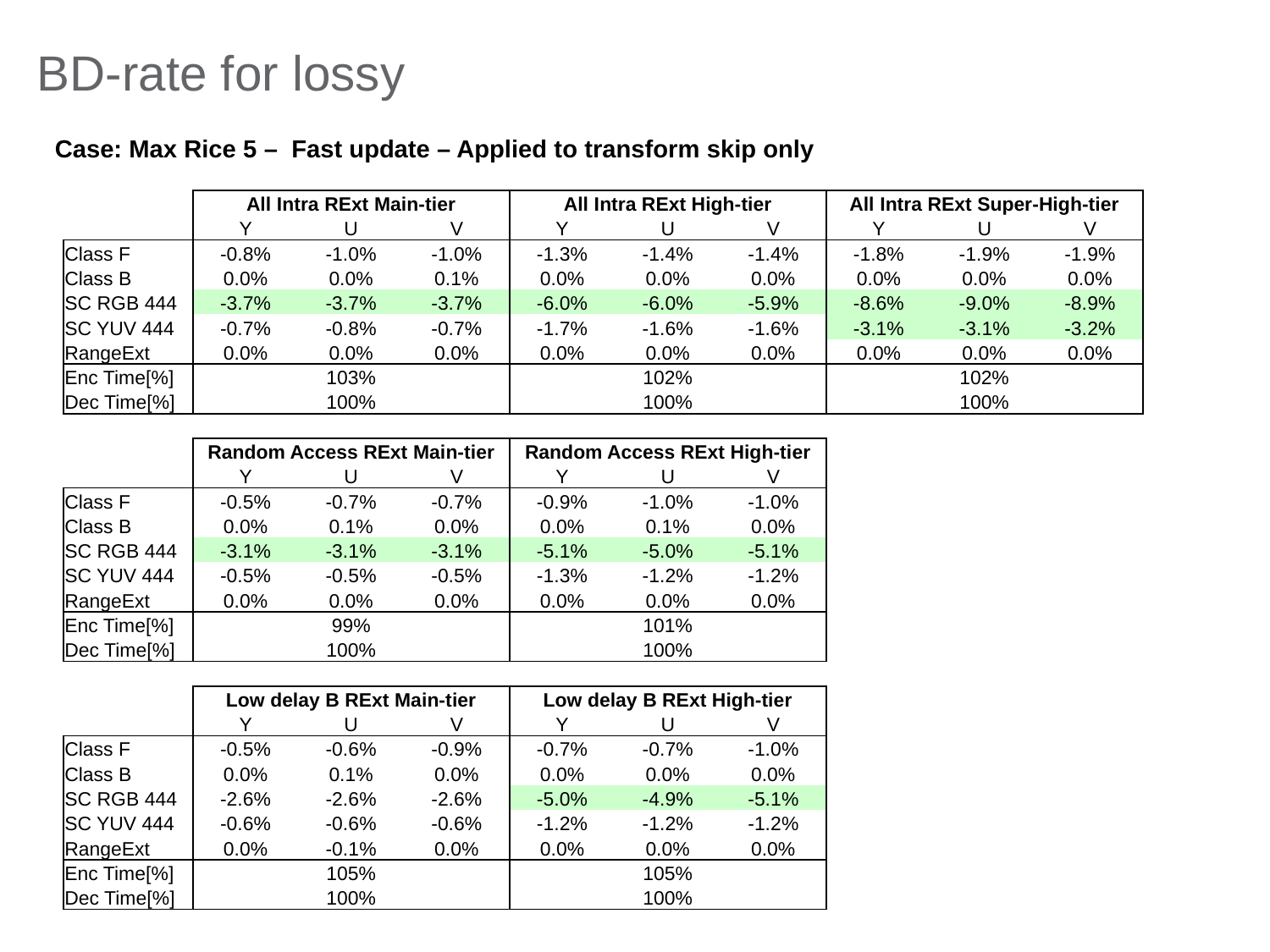

# BD-rate for lossy

Case: Max Rice 5 –  Fast update – Applied to transform skip only
|  | All Intra RExt Main-tier |  |  | All Intra RExt High-tier |  |  | All Intra RExt Super-High-tier |  |  |
| --- | --- | --- | --- | --- | --- | --- | --- | --- | --- |
|  | Y | U | V | Y | U | V | Y | U | V |
| Class F | -0.8% | -1.0% | -1.0% | -1.3% | -1.4% | -1.4% | -1.8% | -1.9% | -1.9% |
| Class B | 0.0% | 0.0% | 0.1% | 0.0% | 0.0% | 0.0% | 0.0% | 0.0% | 0.0% |
| SC RGB 444 | -3.7% | -3.7% | -3.7% | -6.0% | -6.0% | -5.9% | -8.6% | -9.0% | -8.9% |
| SC YUV 444 | -0.7% | -0.8% | -0.7% | -1.7% | -1.6% | -1.6% | -3.1% | -3.1% | -3.2% |
| RangeExt | 0.0% | 0.0% | 0.0% | 0.0% | 0.0% | 0.0% | 0.0% | 0.0% | 0.0% |
| Enc Time[%] | 103% |  |  | 102% |  |  | 102% |  |  |
| Dec Time[%] | 100% |  |  | 100% |  |  | 100% |  |  |
|  |  |  |  |  |  |  |  |  |  |
|  | Random Access RExt Main-tier |  |  | Random Access RExt High-tier |  |  |  |  |  |
|  | Y | U | V | Y | U | V |  |  |  |
| Class F | -0.5% | -0.7% | -0.7% | -0.9% | -1.0% | -1.0% |  |  |  |
| Class B | 0.0% | 0.1% | 0.0% | 0.0% | 0.1% | 0.0% |  |  |  |
| SC RGB 444 | -3.1% | -3.1% | -3.1% | -5.1% | -5.0% | -5.1% |  |  |  |
| SC YUV 444 | -0.5% | -0.5% | -0.5% | -1.3% | -1.2% | -1.2% |  |  |  |
| RangeExt | 0.0% | 0.0% | 0.0% | 0.0% | 0.0% | 0.0% |  |  |  |
| Enc Time[%] | 99% |  |  | 101% |  |  |  |  |  |
| Dec Time[%] | 100% |  |  | 100% |  |  |  |  |  |
|  |  |  |  |  |  |  |  |  |  |
|  | Low delay B RExt Main-tier |  |  | Low delay B RExt High-tier |  |  |  |  |  |
|  | Y | U | V | Y | U | V |  |  |  |
| Class F | -0.5% | -0.6% | -0.9% | -0.7% | -0.7% | -1.0% |  |  |  |
| Class B | 0.0% | 0.1% | 0.0% | 0.0% | 0.0% | 0.0% |  |  |  |
| SC RGB 444 | -2.6% | -2.6% | -2.6% | -5.0% | -4.9% | -5.1% |  |  |  |
| SC YUV 444 | -0.6% | -0.6% | -0.6% | -1.2% | -1.2% | -1.2% |  |  |  |
| RangeExt | 0.0% | -0.1% | 0.0% | 0.0% | 0.0% | 0.0% |  |  |  |
| Enc Time[%] | 105% |  |  | 105% |  |  |  |  |  |
| Dec Time[%] | 100% |  |  | 100% |  |  |  |  |  |